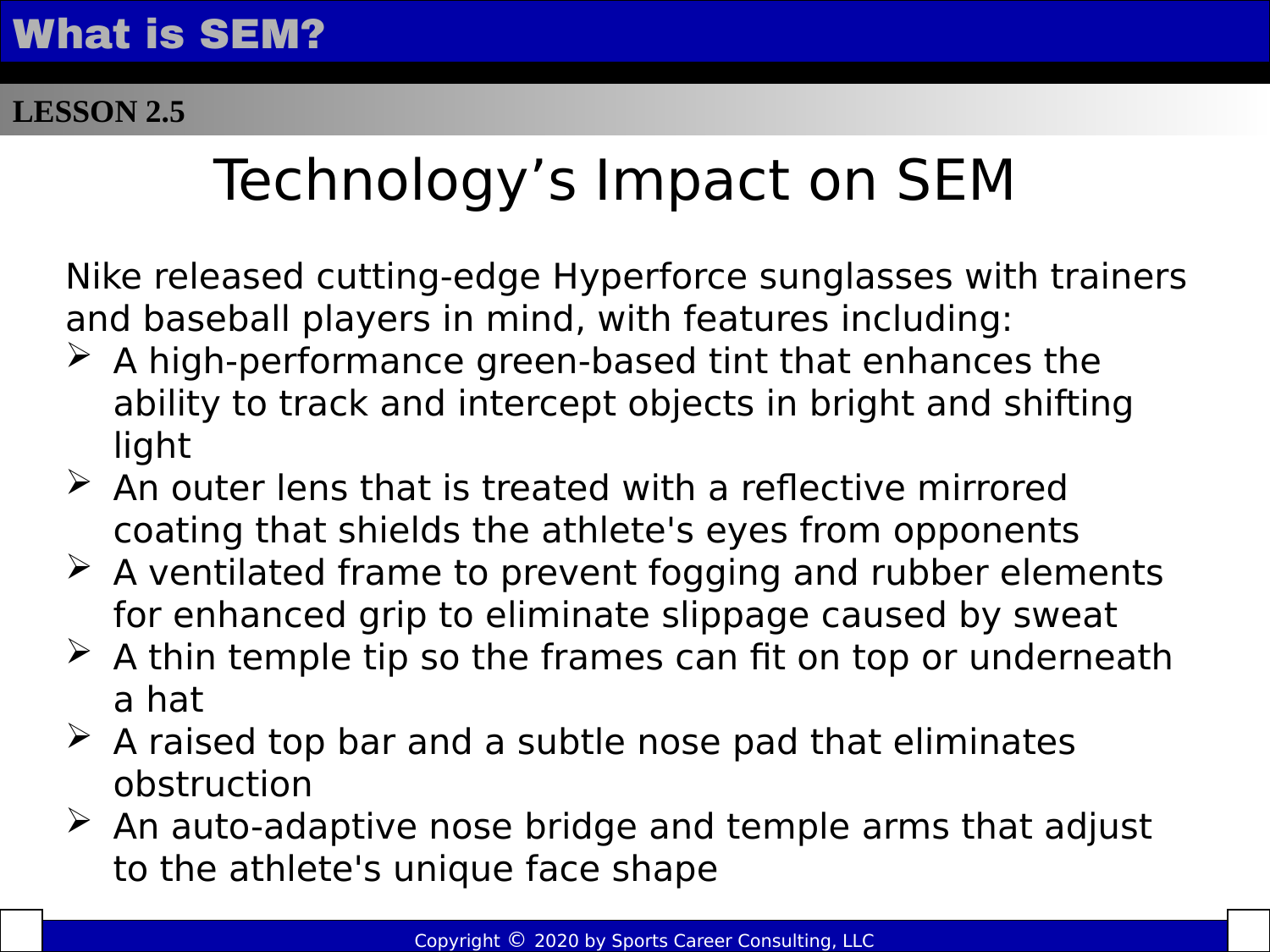

What is SEM?
LESSON 2.5

Technology’s Impact on SEM
Nike released cutting-edge Hyperforce sunglasses with trainers and baseball players in mind, with features including:
A high-performance green-based tint that enhances the ability to track and intercept objects in bright and shifting light
An outer lens that is treated with a reflective mirrored coating that shields the athlete's eyes from opponents
A ventilated frame to prevent fogging and rubber elements for enhanced grip to eliminate slippage caused by sweat
A thin temple tip so the frames can fit on top or underneath a hat
A raised top bar and a subtle nose pad that eliminates obstruction
An auto-adaptive nose bridge and temple arms that adjust to the athlete's unique face shape
Copyright © 2020 by Sports Career Consulting, LLC